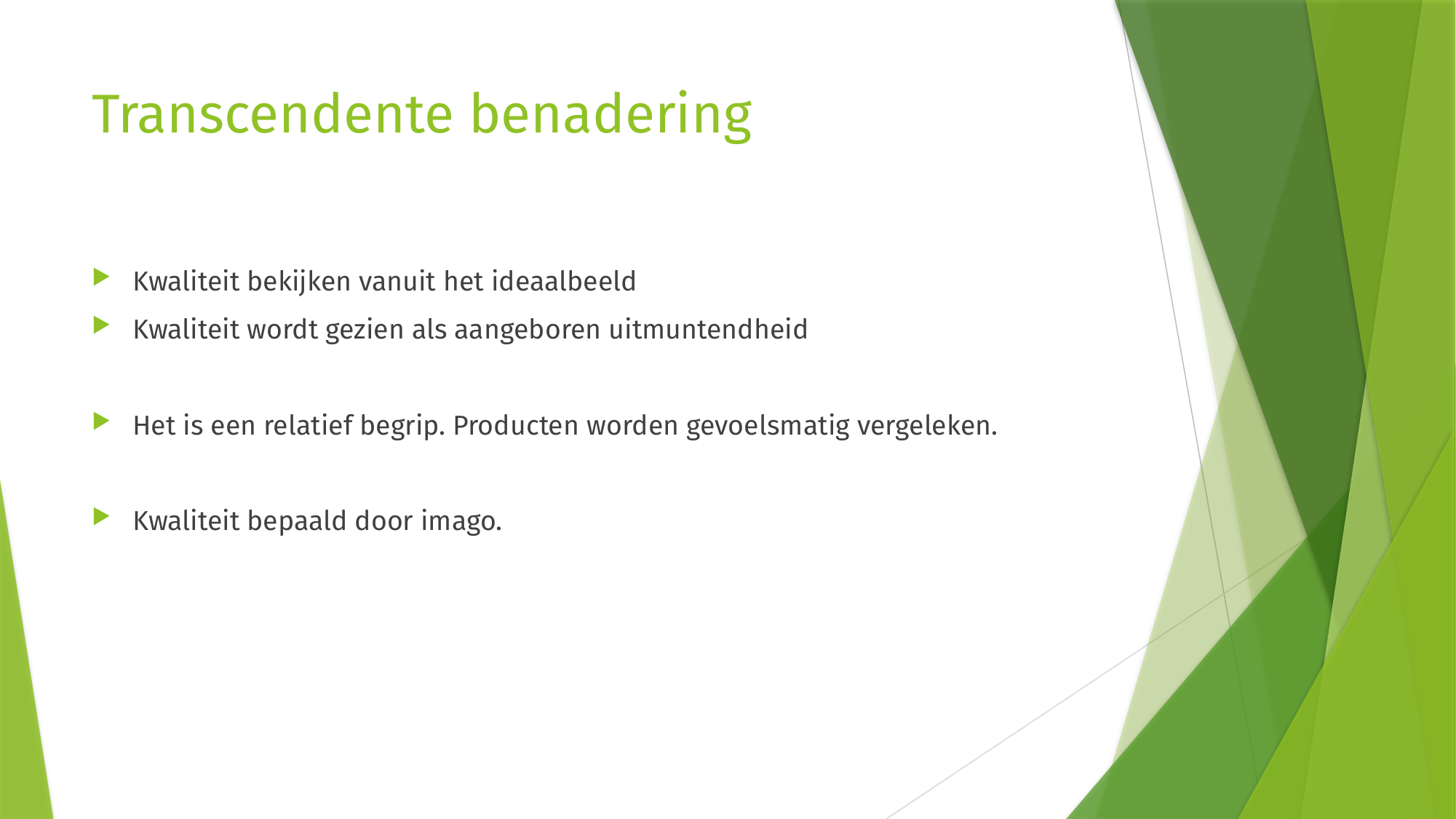

# Transcendente benadering
Kwaliteit bekijken vanuit het ideaalbeeld
Kwaliteit wordt gezien als aangeboren uitmuntendheid

Het is een relatief begrip. Producten worden gevoelsmatig vergeleken.

Kwaliteit bepaald door imago.